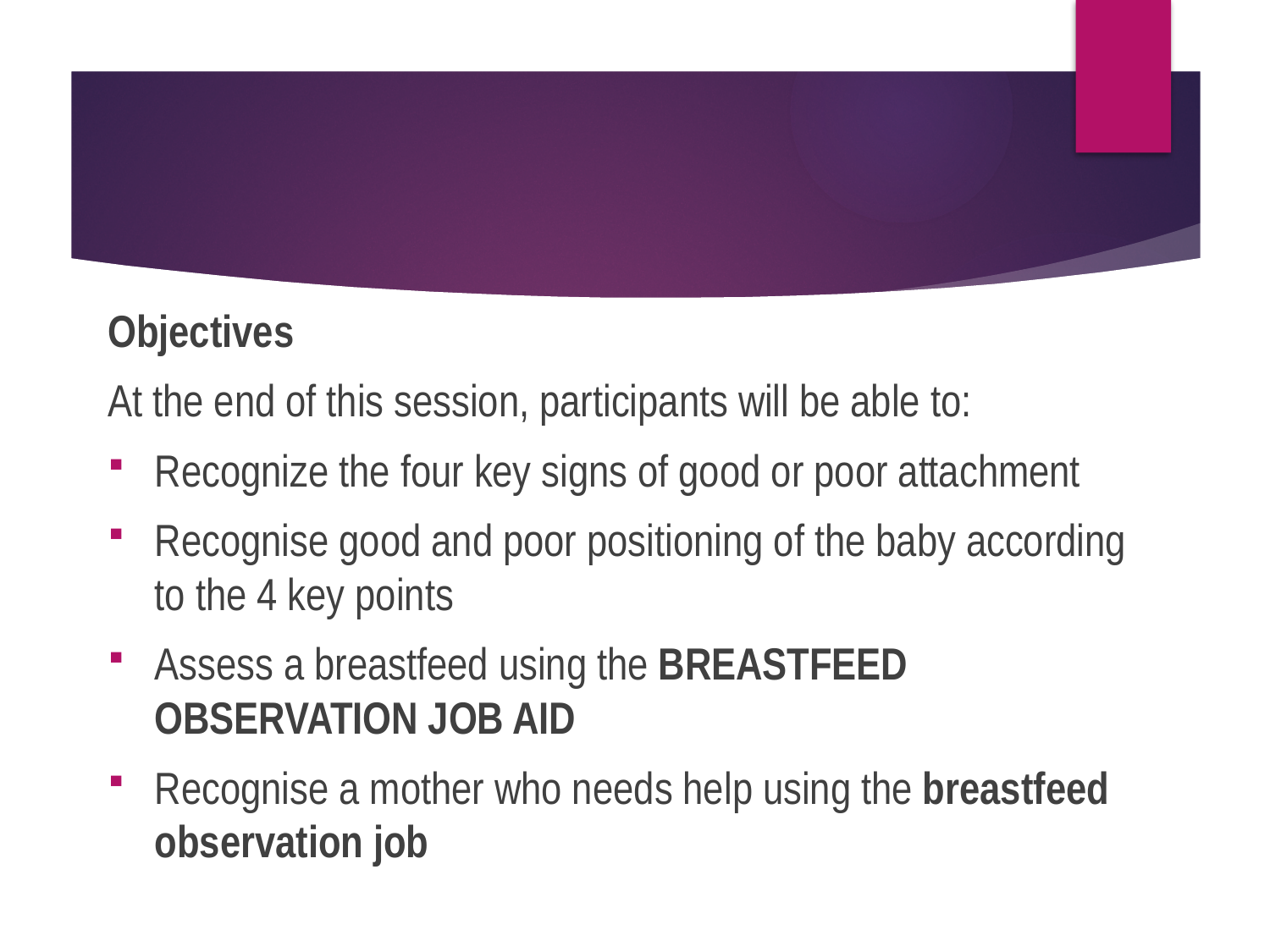

#
Objectives
At the end of this session, participants will be able to:
Recognize the four key signs of good or poor attachment
Recognise good and poor positioning of the baby according to the 4 key points
Assess a breastfeed using the BREASTFEED OBSERVATION JOB AID
Recognise a mother who needs help using the breastfeed observation job